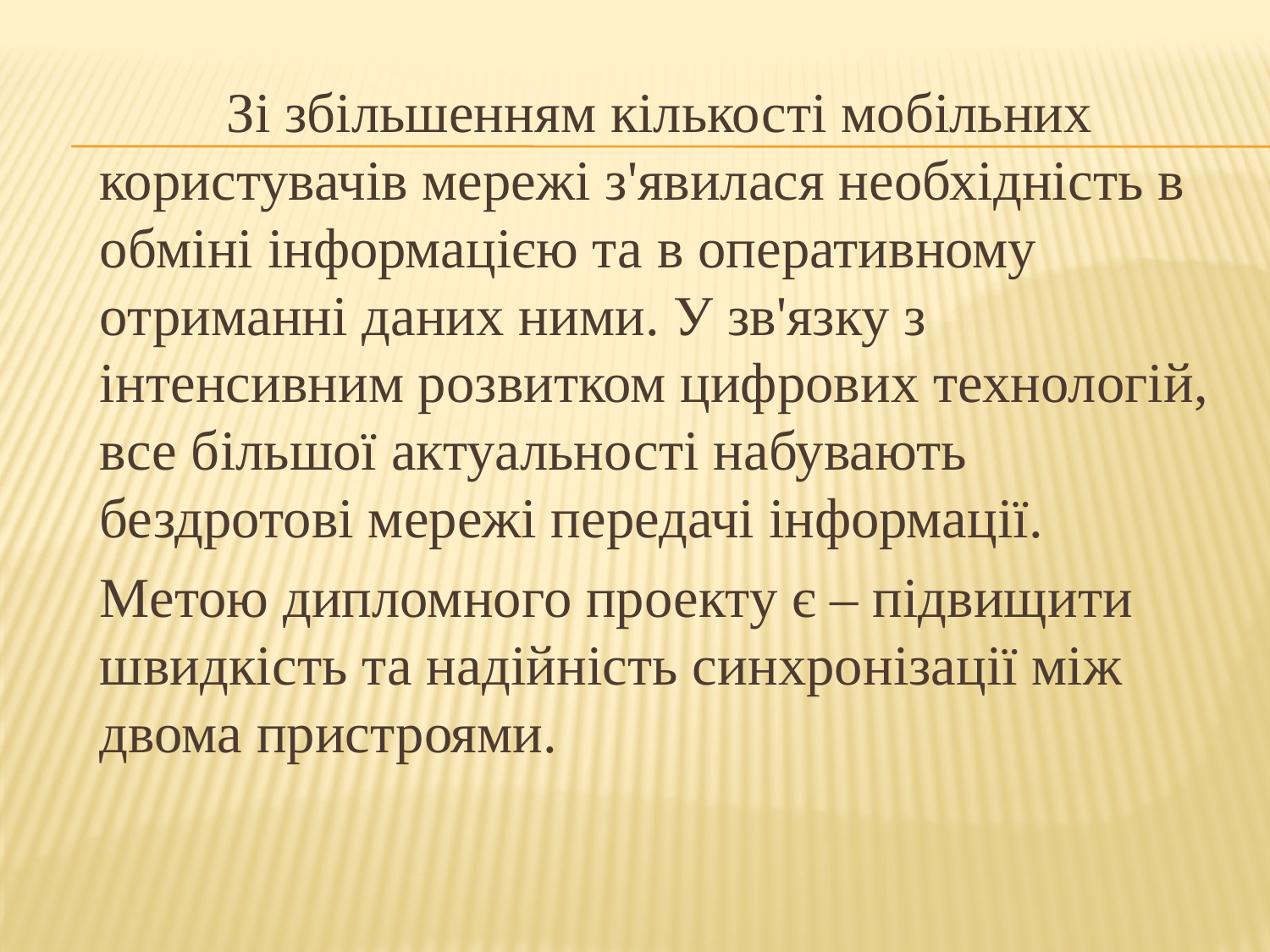

Зі збільшенням кількості мобільних користувачів мережі з'явилася необхідність в обміні інформацією та в оперативному отриманні даних ними. У зв'язку з інтенсивним розвитком цифрових технологій, все більшої актуальності набувають бездротові мережі передачі інформації.
	Метою дипломного проекту є – підвищити швидкість та надійність синхронізації між двома пристроями.